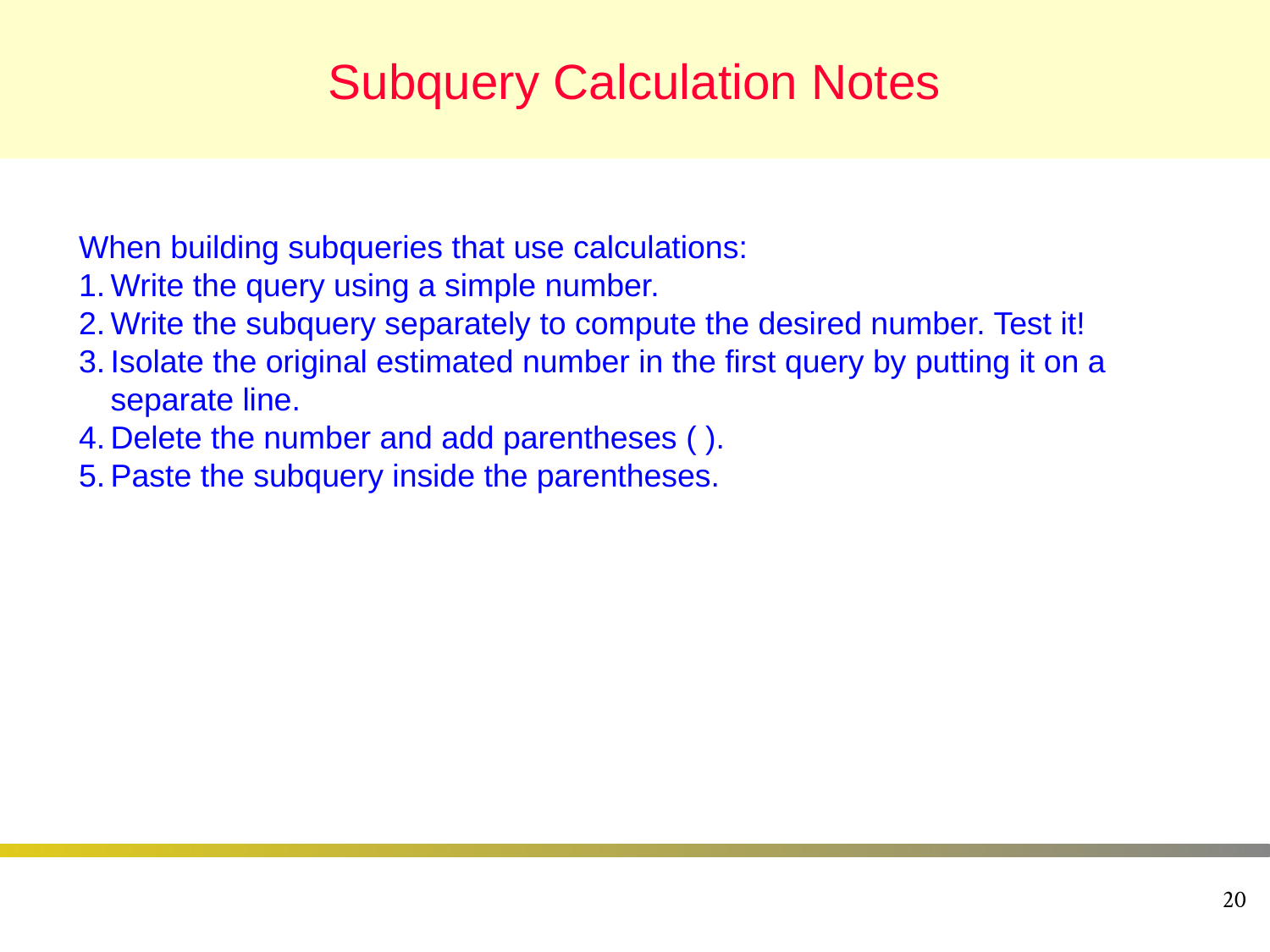

# Subquery Calculation Notes
When building subqueries that use calculations:
Write the query using a simple number.
Write the subquery separately to compute the desired number. Test it!
Isolate the original estimated number in the first query by putting it on a separate line.
Delete the number and add parentheses ( ).
Paste the subquery inside the parentheses.
20